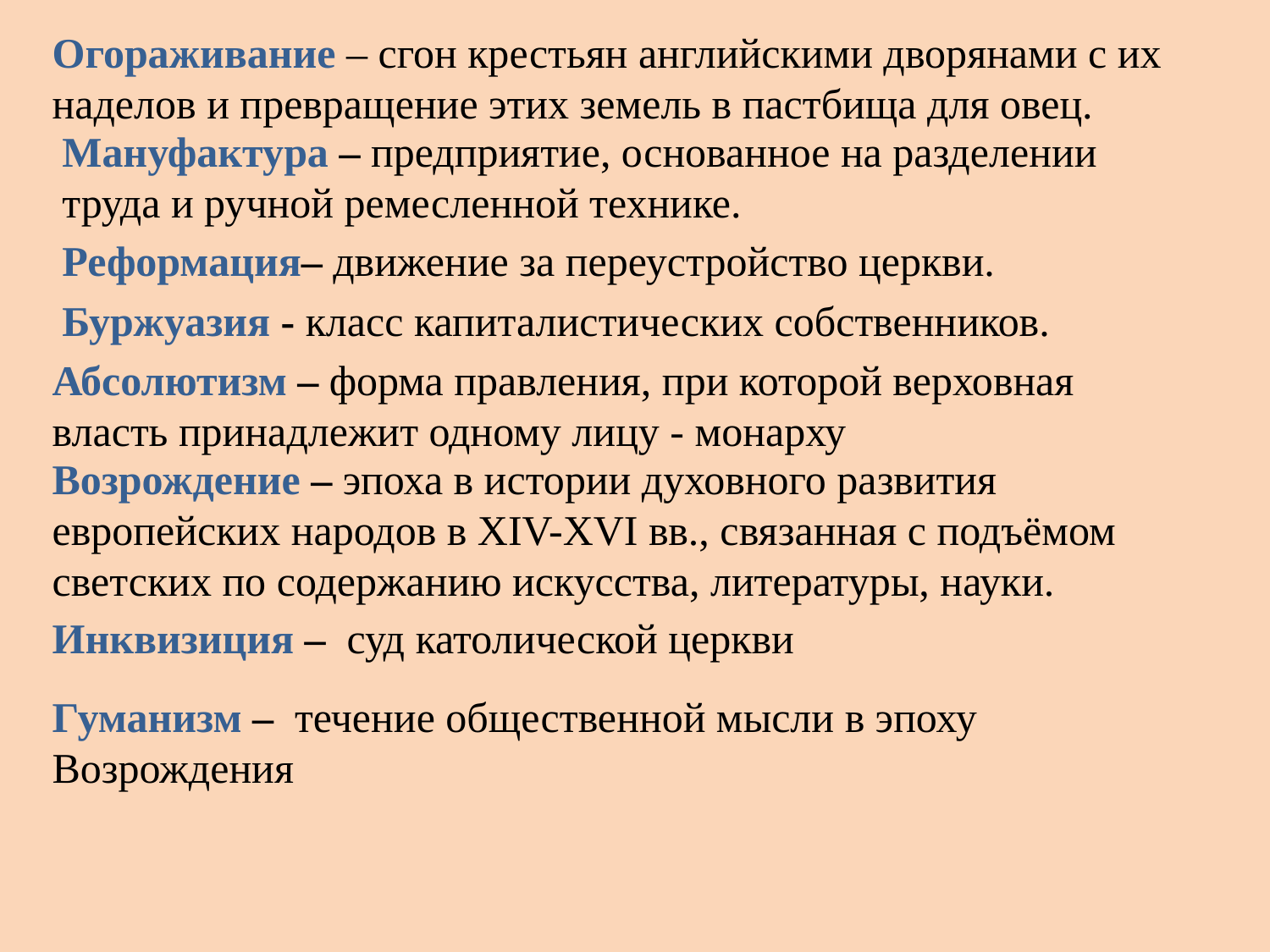

Огораживание – сгон крестьян английскими дворянами с их наделов и превращение этих земель в пастбища для овец.

Мануфактура – предприятие, основанное на разделении труда и ручной ремесленной технике.

Реформация– движение за переустройство церкви.

Буржуазия - класс капиталистических собственников.

Абсолютизм – форма правления, при которой верховная власть принадлежит одному лицу - монарху

Возрождение – эпоха в истории духовного развития европейских народов в XIV-XVI вв., связанная с подъёмом светских по содержанию искусства, литературы, науки.

Инквизиция –  суд католической церкви

Гуманизм –  течение общественной мысли в эпоху Возрождения